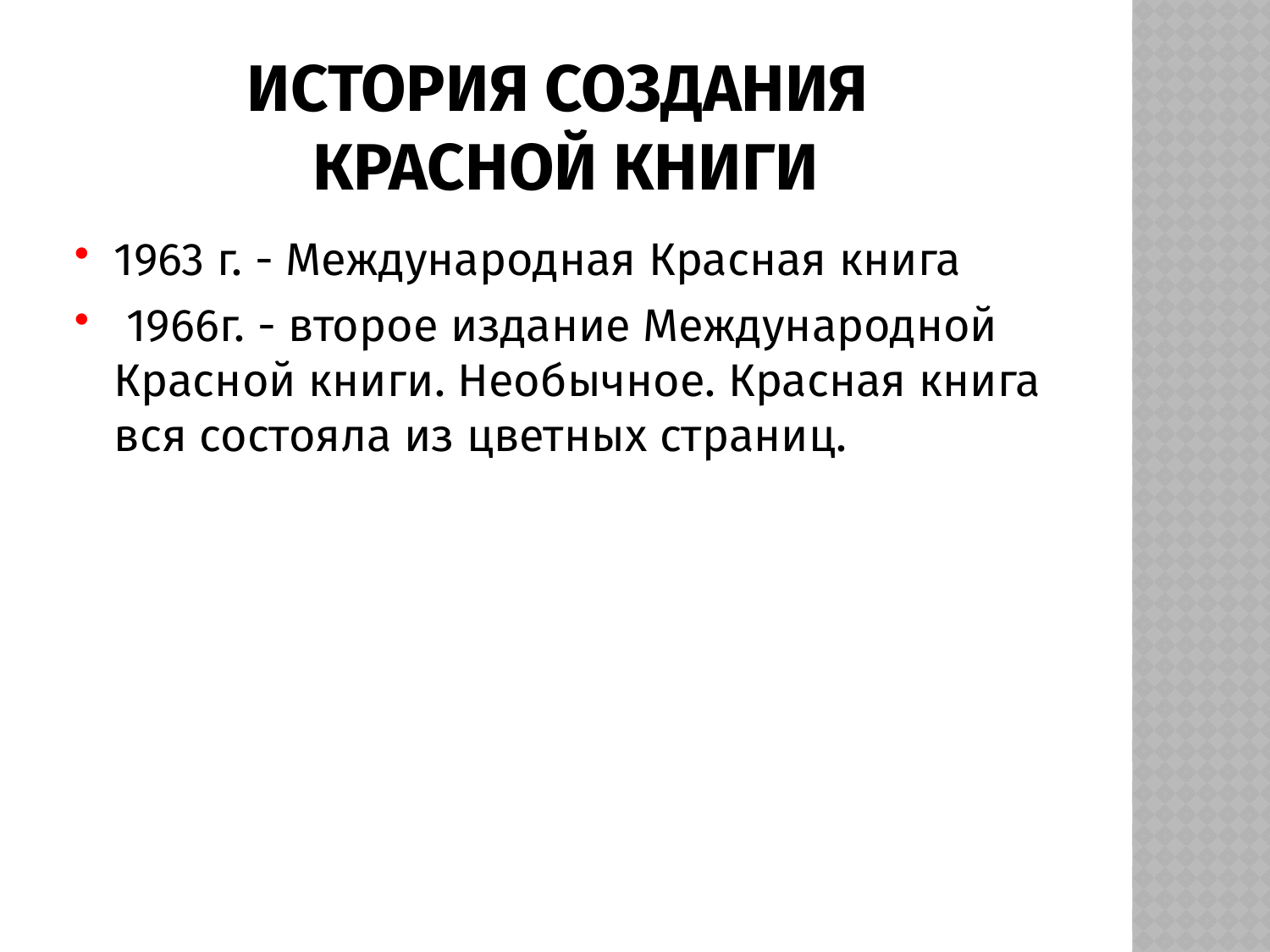

# История создания красной книги
1963 г. - Международная Красная книга
 1966г. - второе издание Международной Красной книги. Необычное. Красная книга вся состояла из цветных страниц.